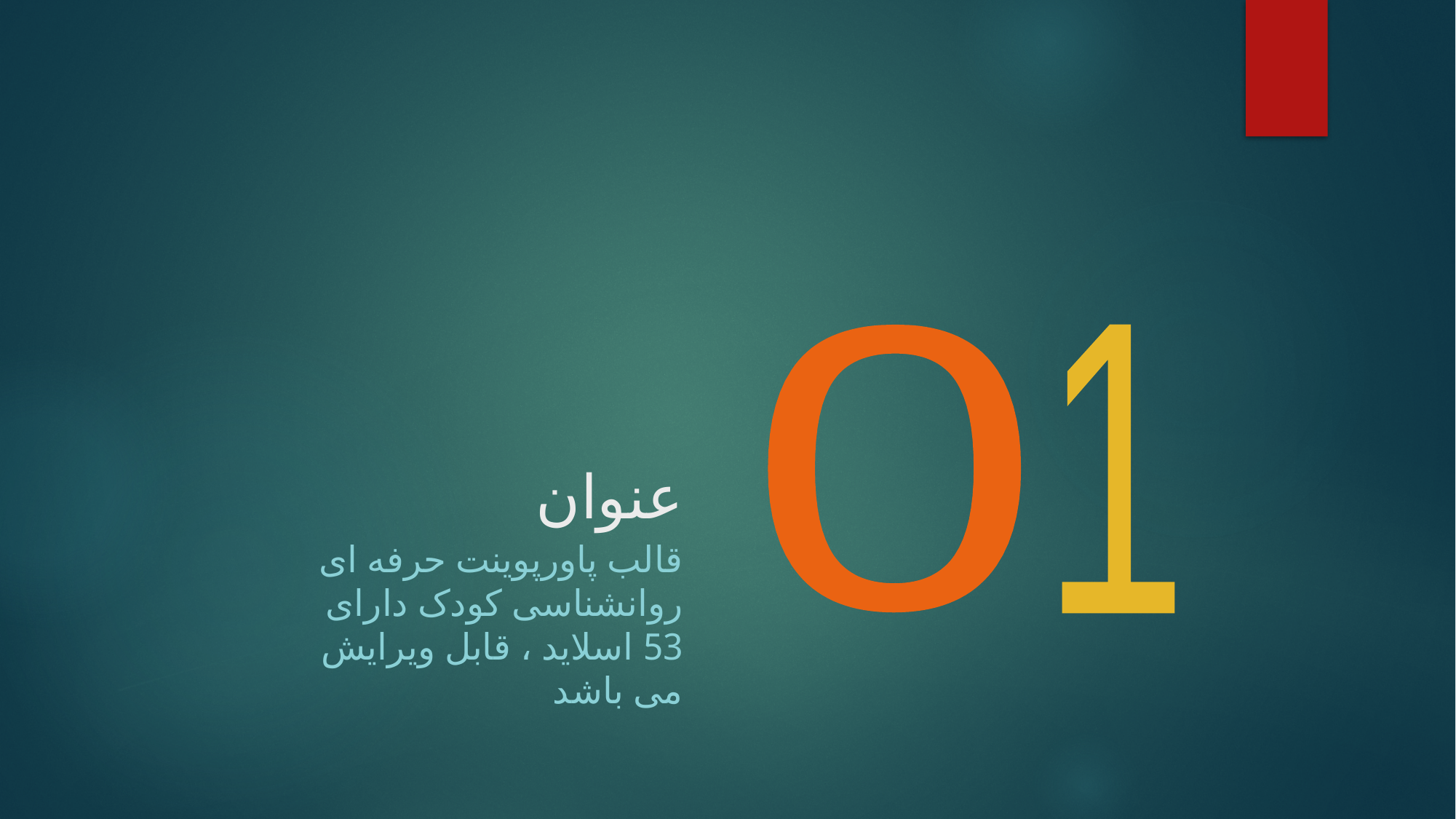

# عنوان
1
0
قالب پاورپوينت حرفه ای روانشناسی کودک دارای 53 اسلاید ، قابل ویرایش می باشد